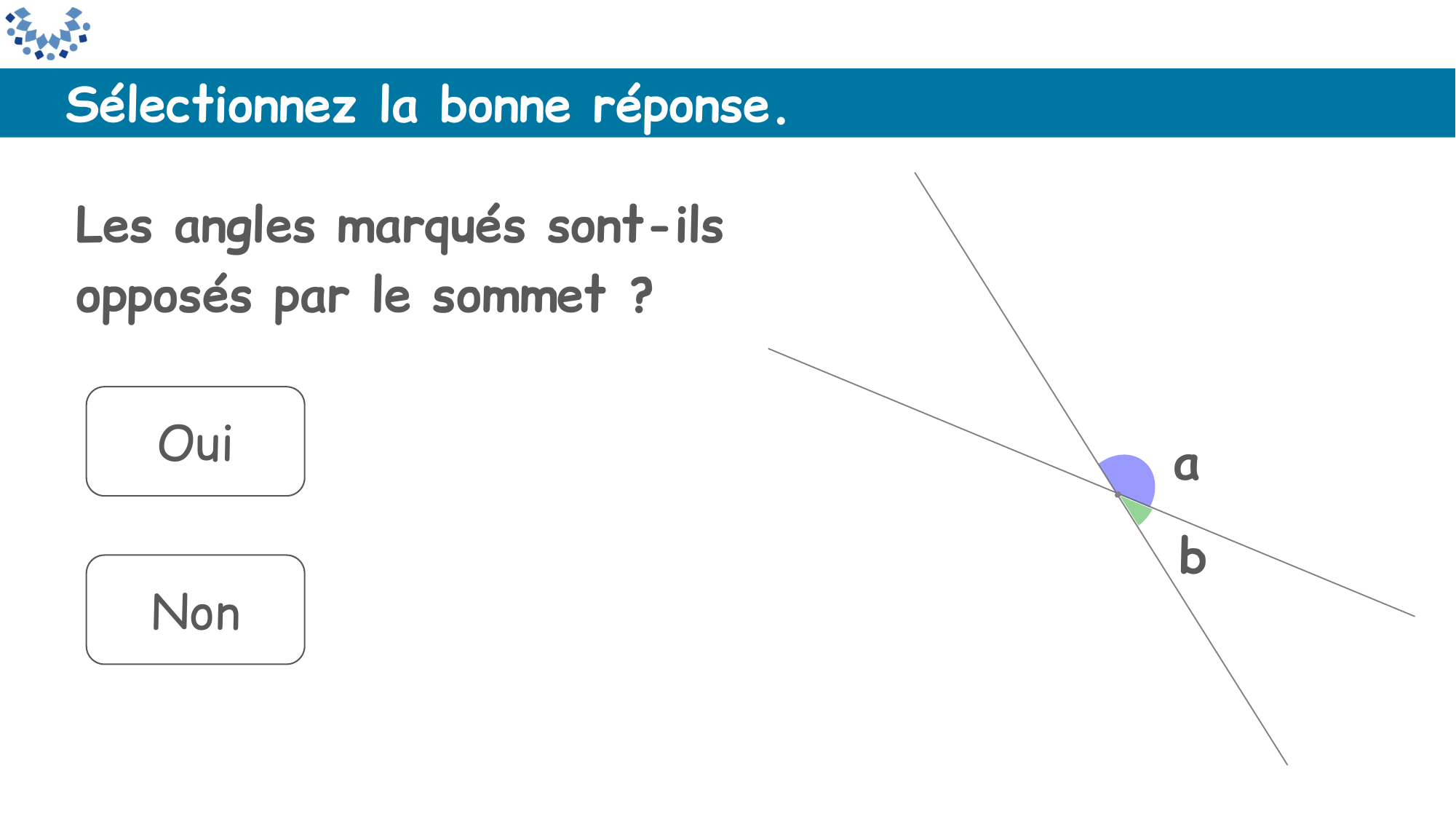

Sélectionnez la bonne réponse.
Les angles marqués sont-ils opposés par le sommet ?

Oui
a
b
Non